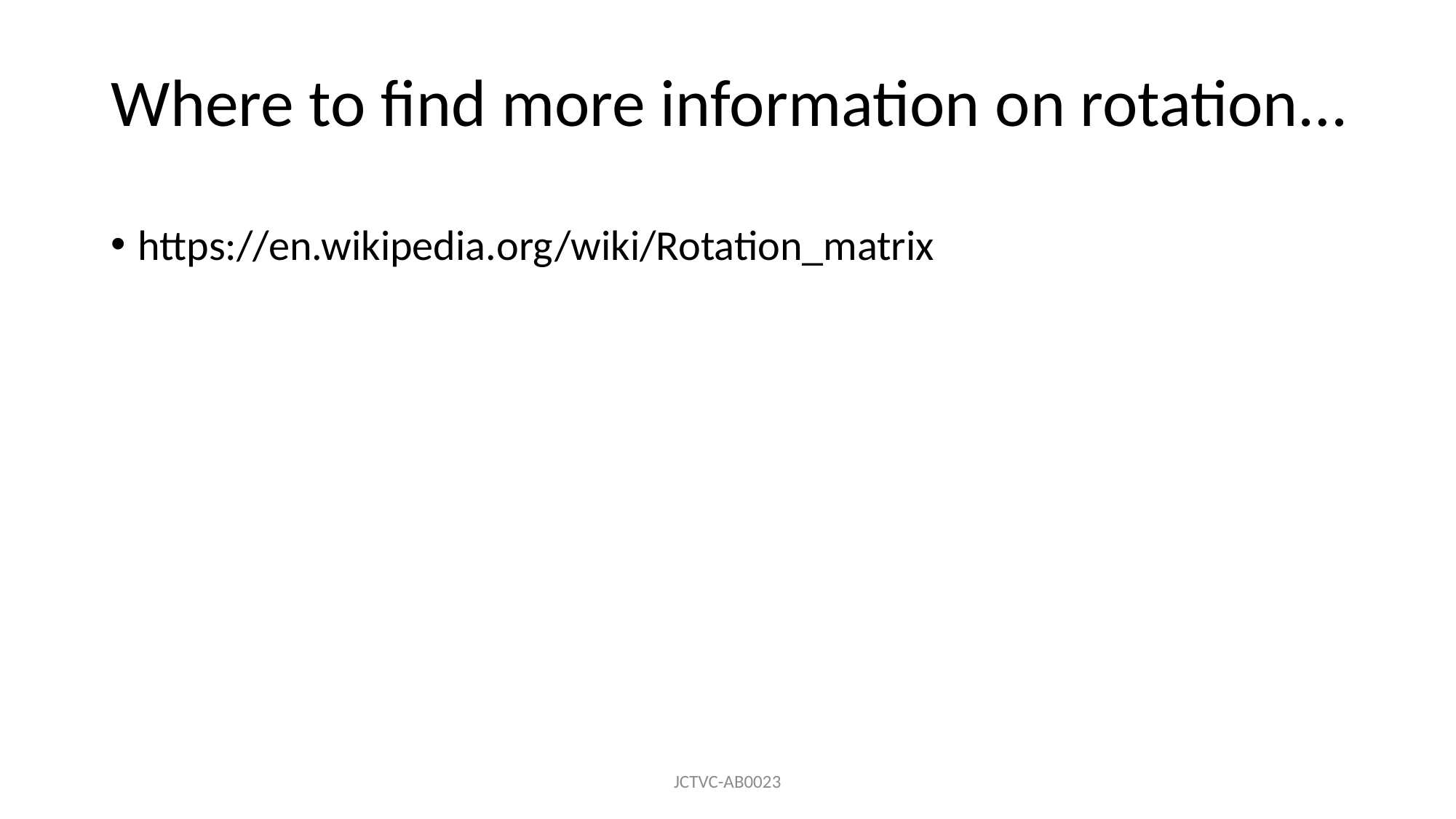

# Where to find more information on rotation…
https://en.wikipedia.org/wiki/Rotation_matrix
JCTVC-AB0023